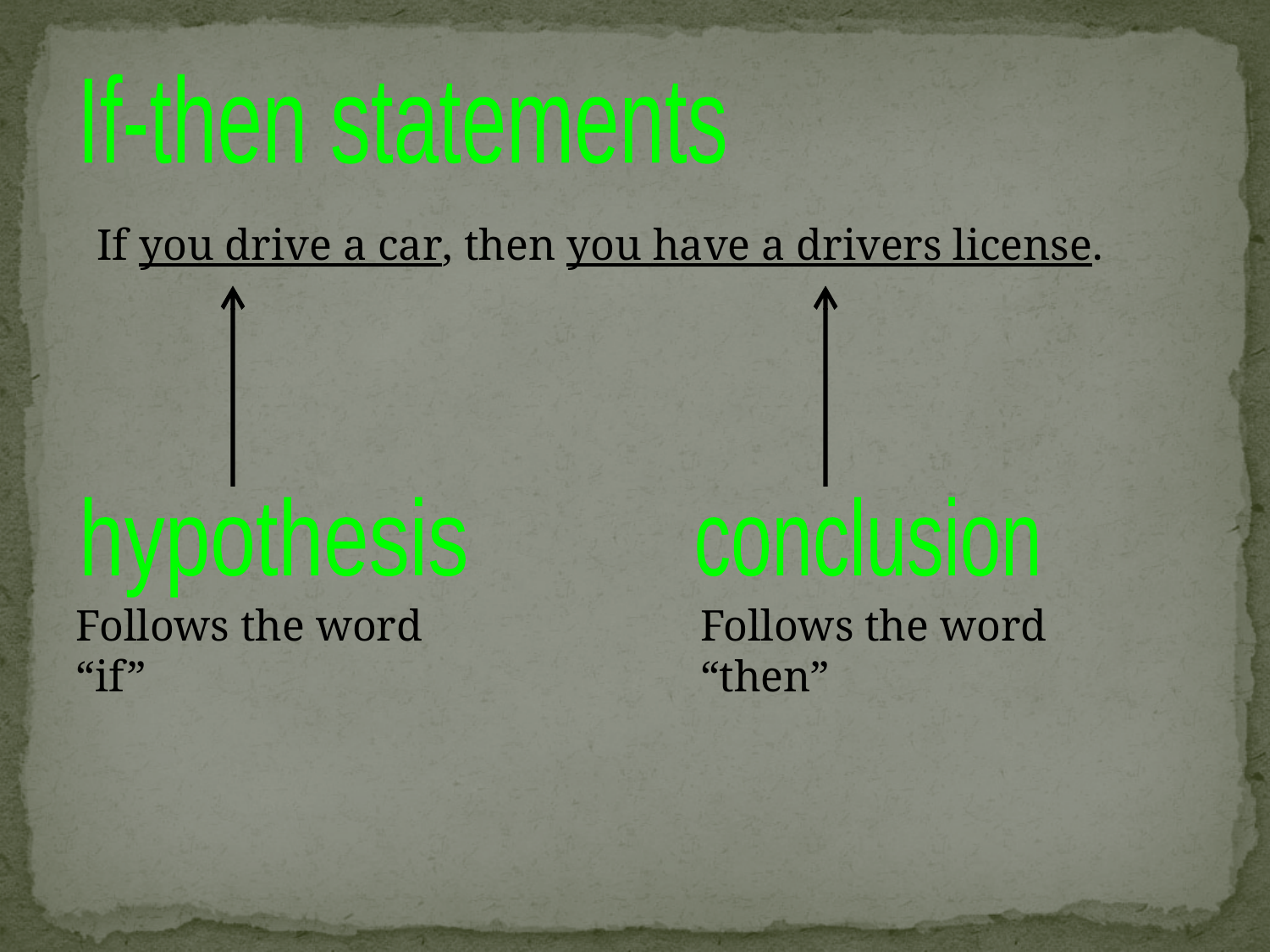

If-then statements
If you drive a car, then you have a drivers license.

hypothesis
conclusion
Follows the word “if”
Follows the word “then”